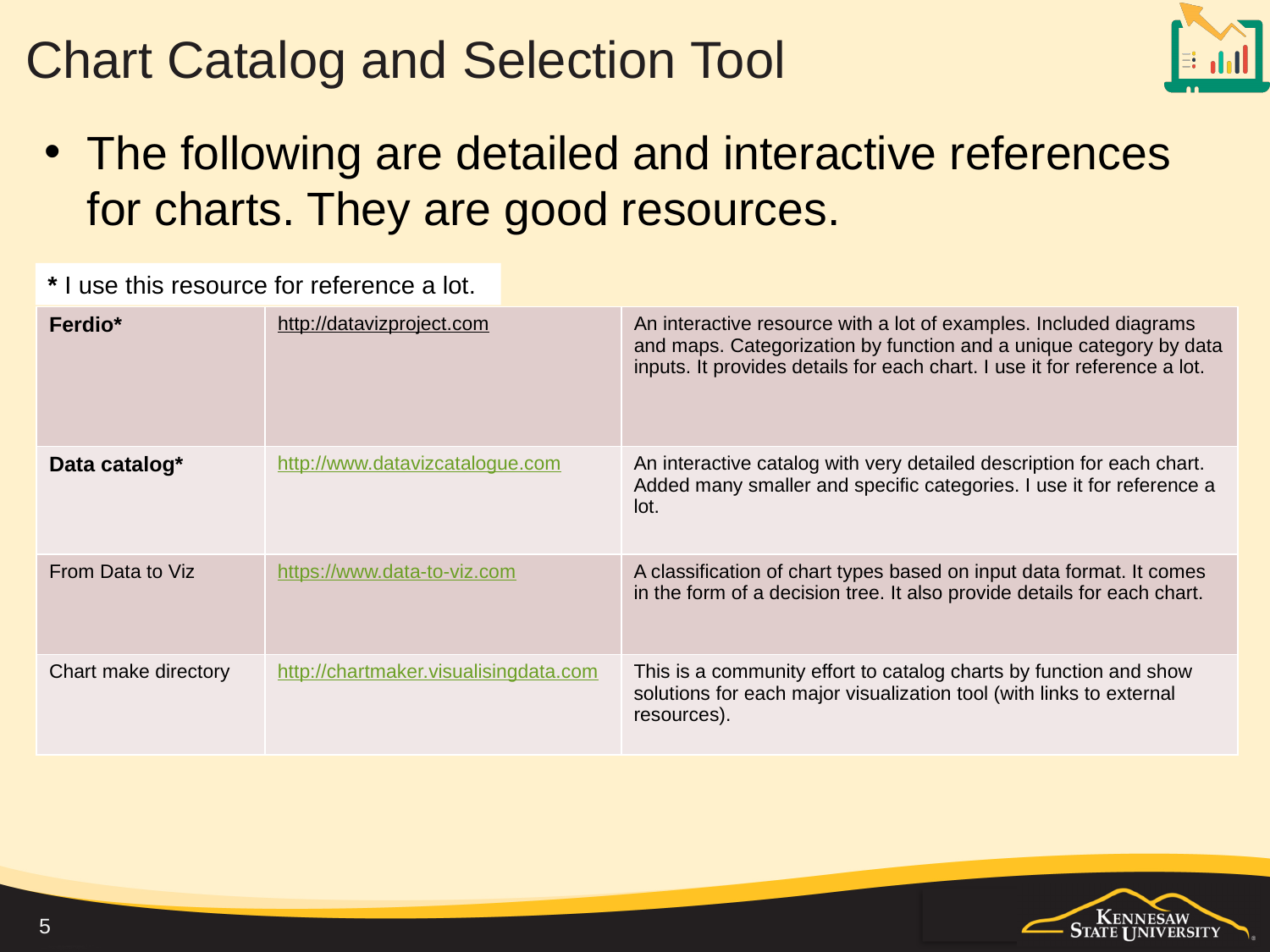

# Chart Catalog and Selection Tool
The following are detailed and interactive references for charts. They are good resources.
* I use this resource for reference a lot.
| Ferdio\* | http://datavizproject.com | An interactive resource with a lot of examples. Included diagrams and maps. Categorization by function and a unique category by data inputs. It provides details for each chart. I use it for reference a lot. |
| --- | --- | --- |
| Data catalog\* | http://www.datavizcatalogue.com | An interactive catalog with very detailed description for each chart. Added many smaller and specific categories. I use it for reference a lot. |
| From Data to Viz | https://www.data-to-viz.com | A classification of chart types based on input data format. It comes in the form of a decision tree. It also provide details for each chart. |
| Chart make directory | http://chartmaker.visualisingdata.com | This is a community effort to catalog charts by function and show solutions for each major visualization tool (with links to external resources). |
5